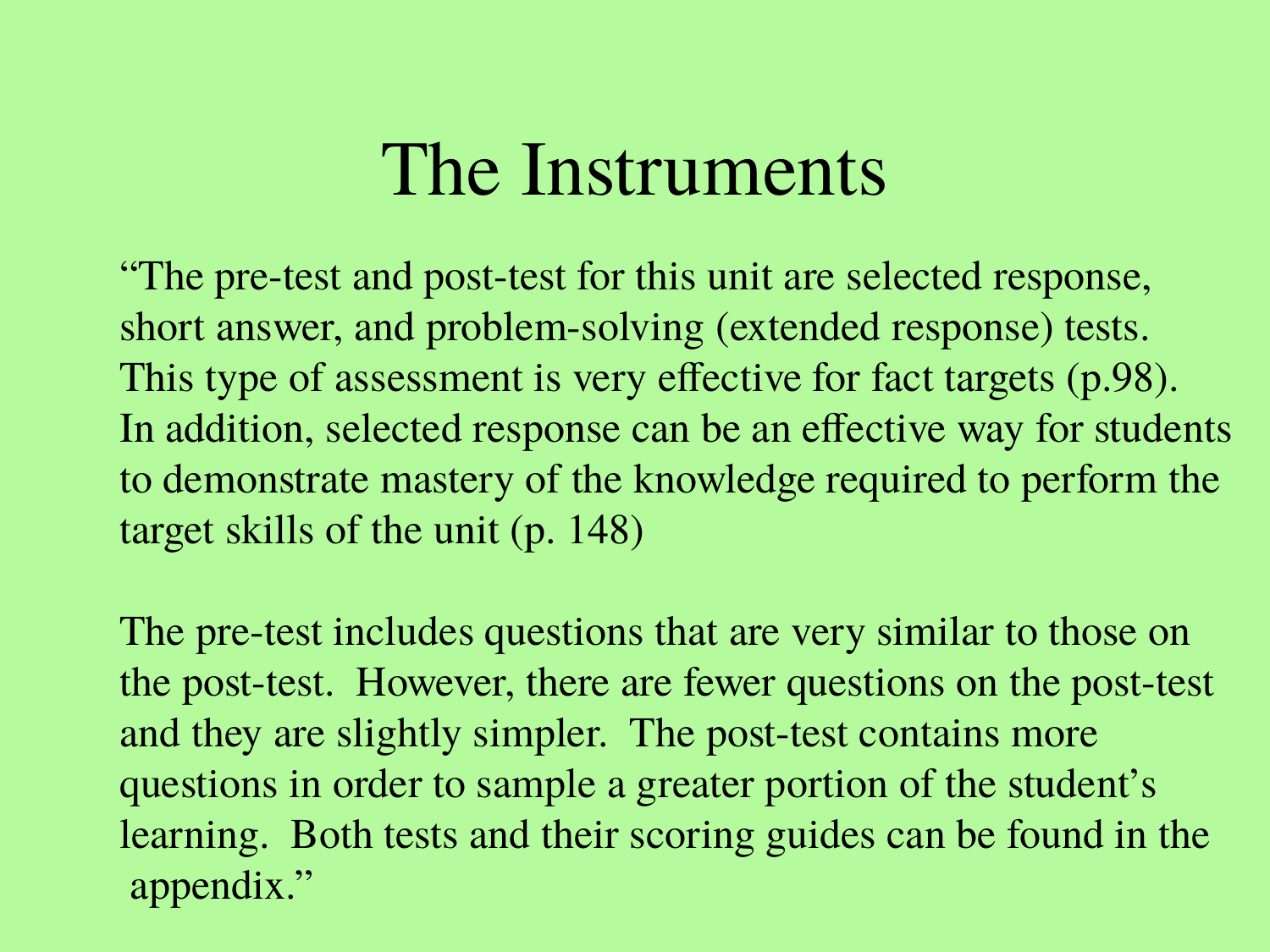

# The Instruments

“The pre-test and post-test for this unit are selected response,
short answer, and problem-solving (extended response) tests.
This type of assessment is very effective for fact targets (p.98).
In addition, selected response can be an effective way for students
to demonstrate mastery of the knowledge required to perform the
target skills of the unit (p. 148)

The pre-test includes questions that are very similar to those on
the post-test.  However, there are fewer questions on the post-test
and they are slightly simpler.  The post-test contains more
questions in order to sample a greater portion of the student’s
learning.  Both tests and their scoring guides can be found in the
 appendix.”